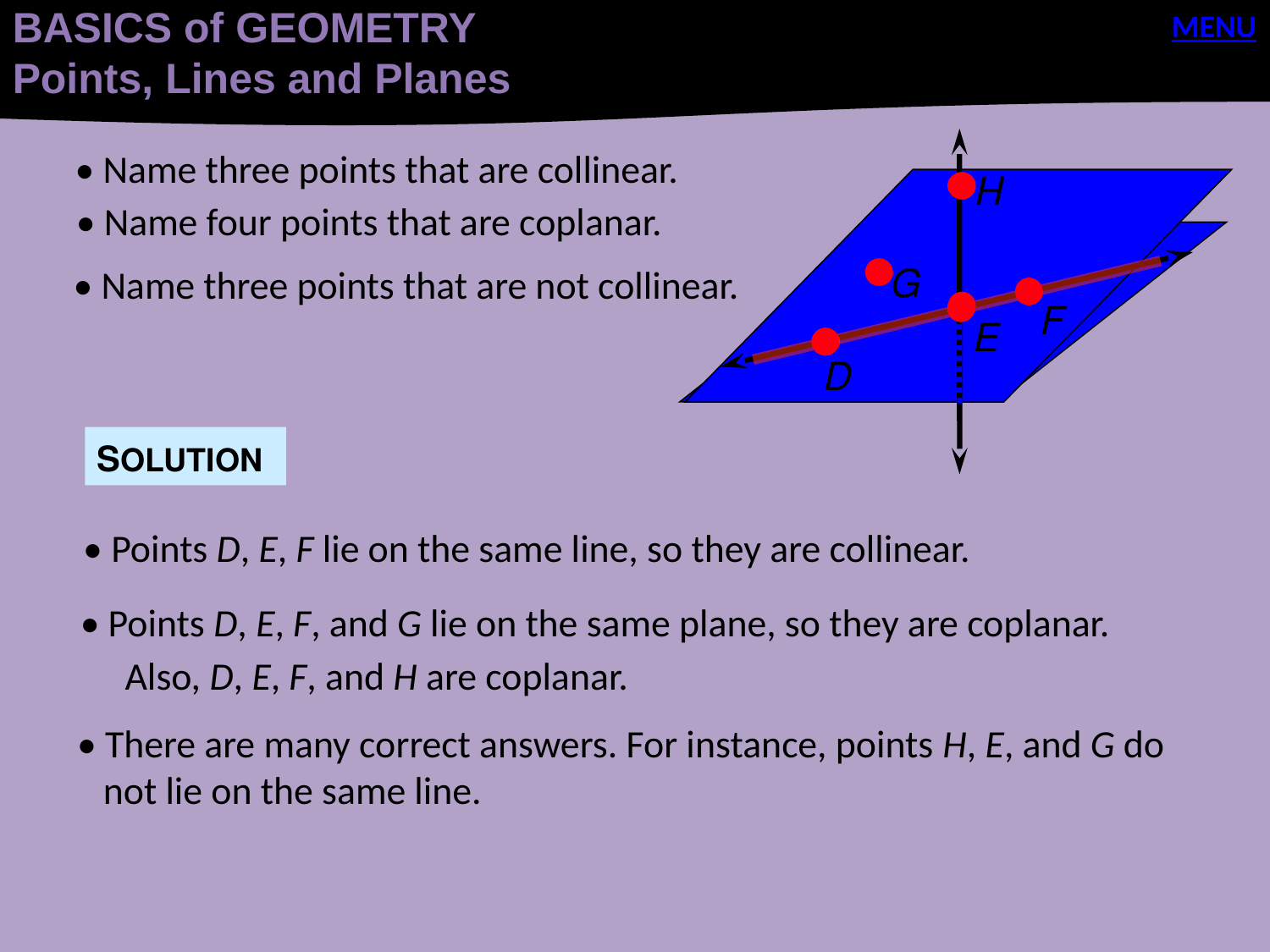

BASICS of GEOMETRY
Points, Lines and Planes
MENU

• Name three points that are collinear.
H
G
F
E
D

• Name four points that are coplanar.

• Name three points that are not collinear.

SOLUTION
• Points D, E, F lie on the same line, so they are collinear.
• Points D, E, F, and G lie on the same plane, so they are coplanar.
Also, D, E, F, and H are coplanar.
• There are many correct answers. For instance, points H, E, and G do
   not lie on the same line.